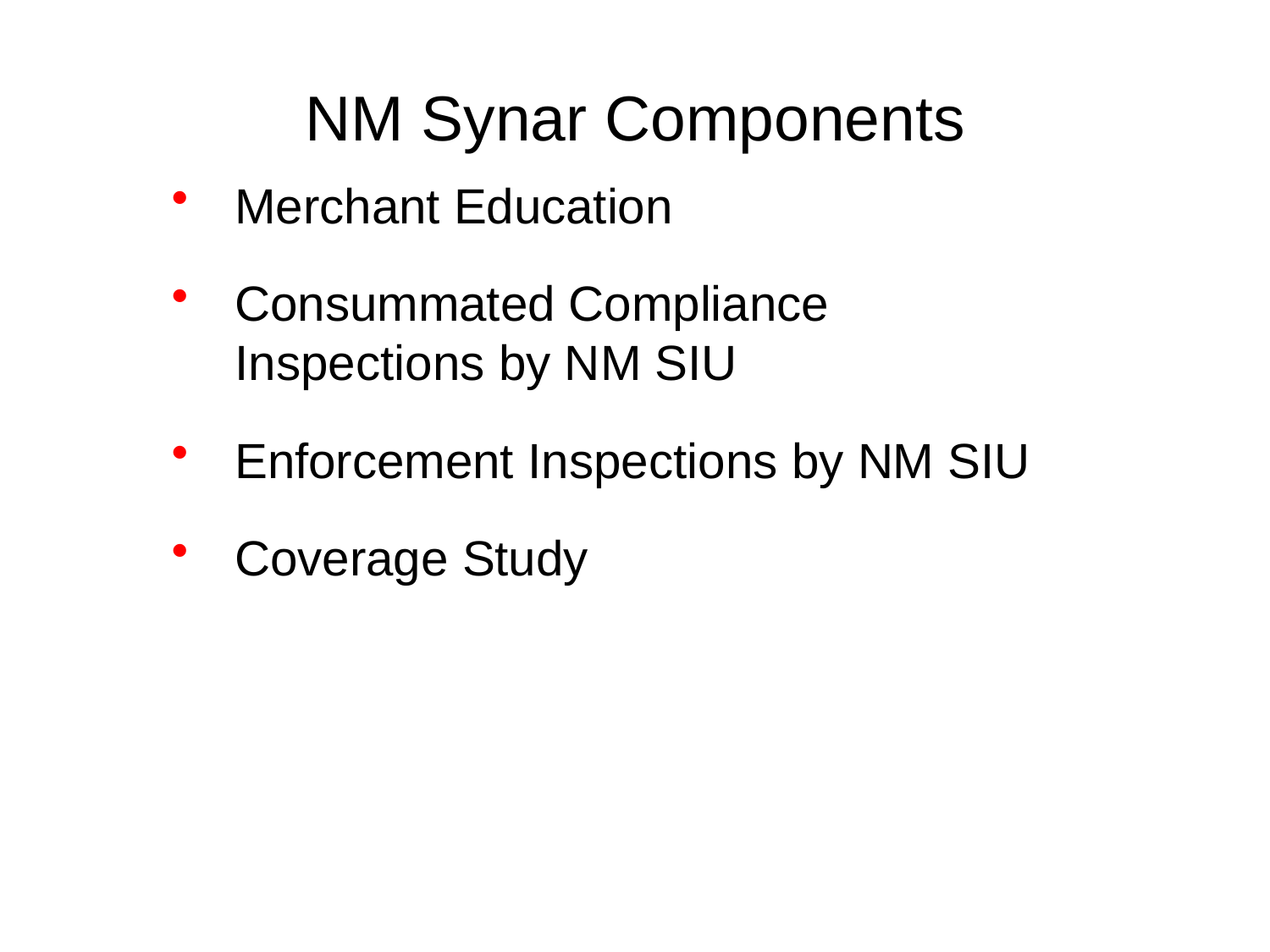

# NM Synar Components
Merchant Education
Consummated Compliance Inspections by NM SIU
Enforcement Inspections by NM SIU
Coverage Study
24